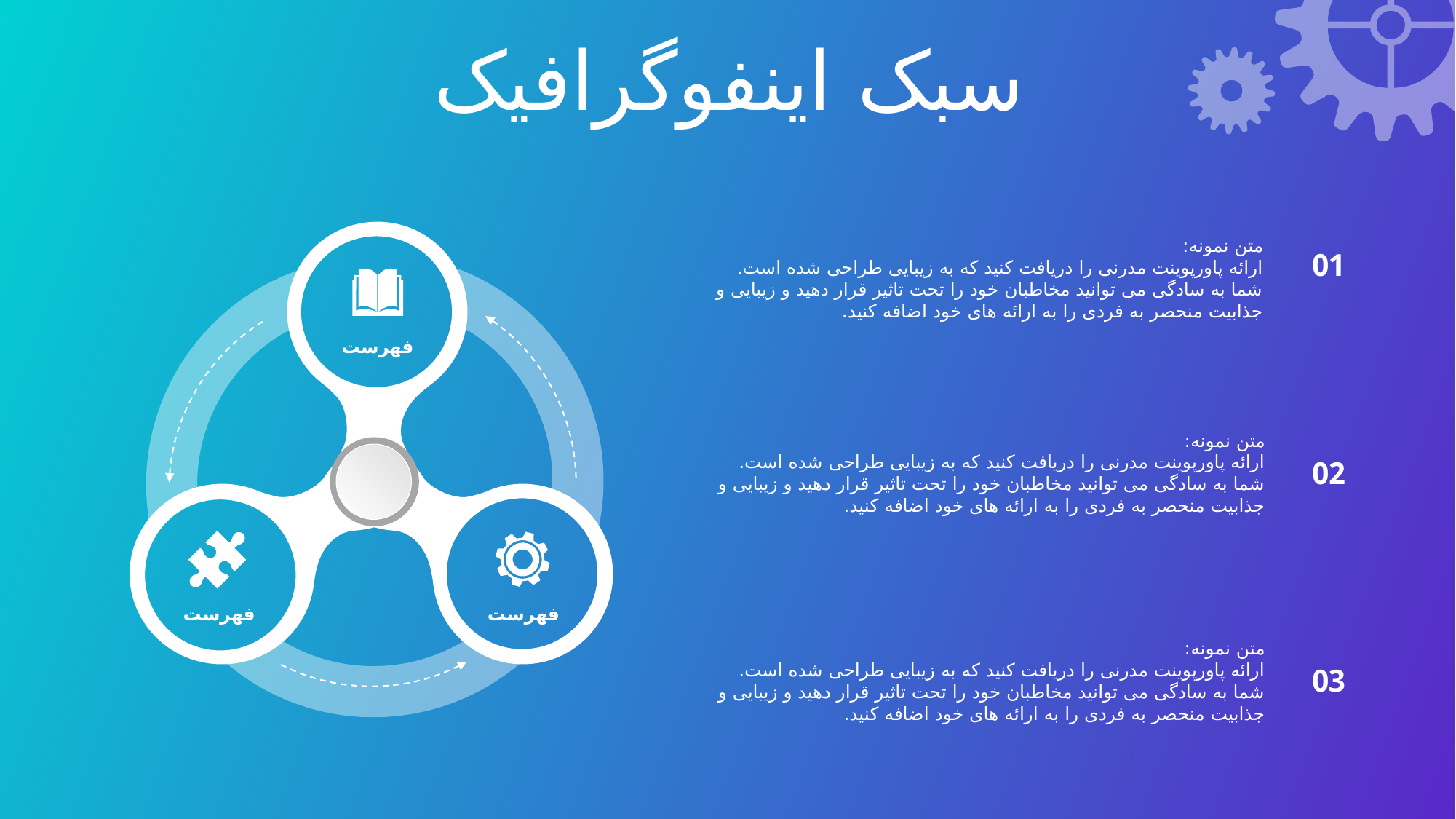

سبک اینفوگرافیک

متن نمونه:
ارائه پاورپوینت مدرنی را دریافت کنید که به زیبایی طراحی شده است. شما به سادگی می توانید مخاطبان خود را تحت تاثیر قرار دهید و زیبایی و جذابیت منحصر به فردی را به ارائه های خود اضافه کنید.
01

فهرست
متن نمونه:
ارائه پاورپوینت مدرنی را دریافت کنید که به زیبایی طراحی شده است. شما به سادگی می توانید مخاطبان خود را تحت تاثیر قرار دهید و زیبایی و جذابیت منحصر به فردی را به ارائه های خود اضافه کنید.

02

فهرست
فهرست
متن نمونه:
ارائه پاورپوینت مدرنی را دریافت کنید که به زیبایی طراحی شده است. شما به سادگی می توانید مخاطبان خود را تحت تاثیر قرار دهید و زیبایی و جذابیت منحصر به فردی را به ارائه های خود اضافه کنید.
03